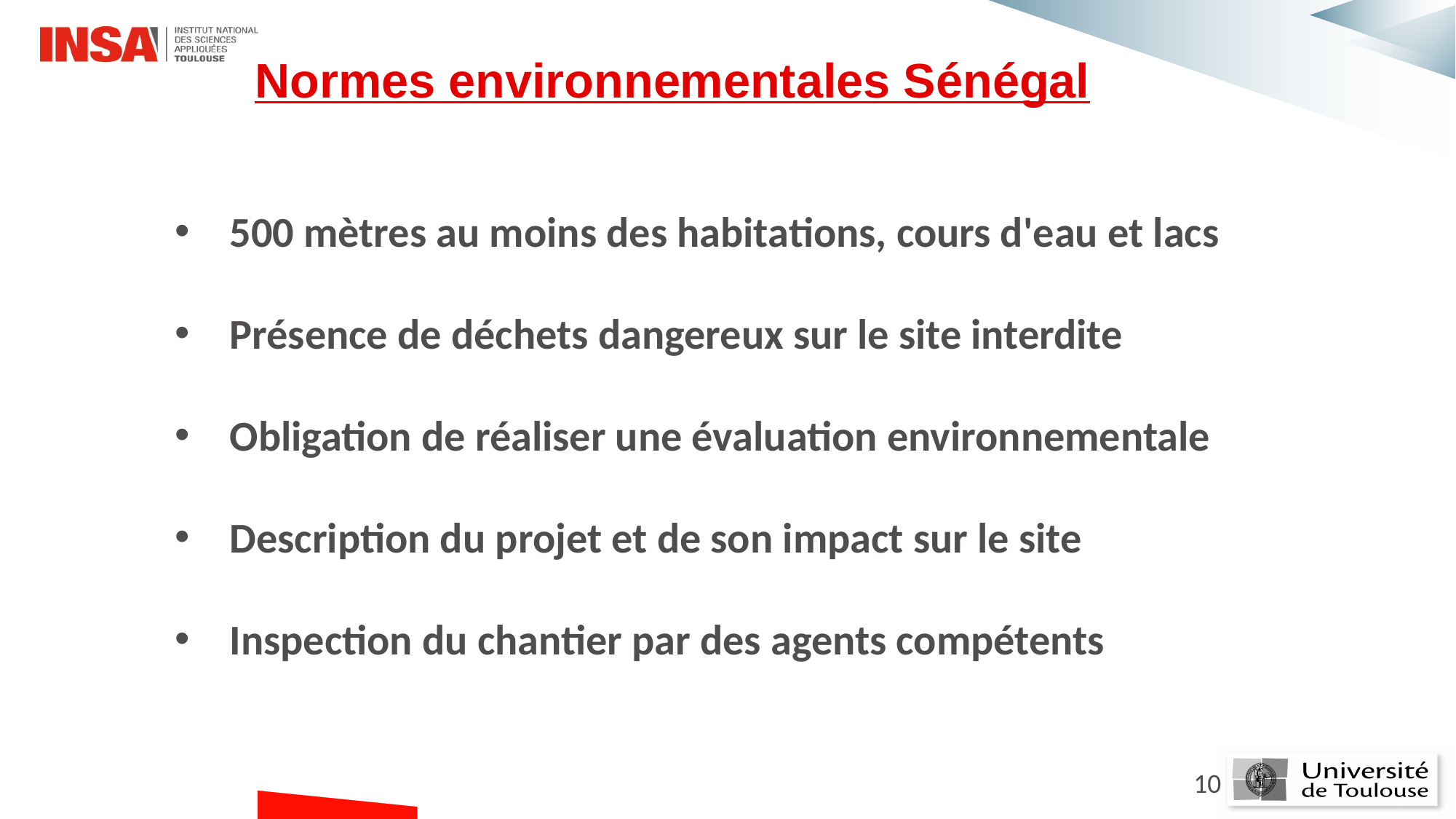

Normes environnementales Sénégal

500 mètres au moins des habitations, cours d'eau et lacs

Présence de déchets dangereux sur le site interdite

Obligation de réaliser une évaluation environnementale

Description du projet et de son impact sur le site

Inspection du chantier par des agents compétents
10